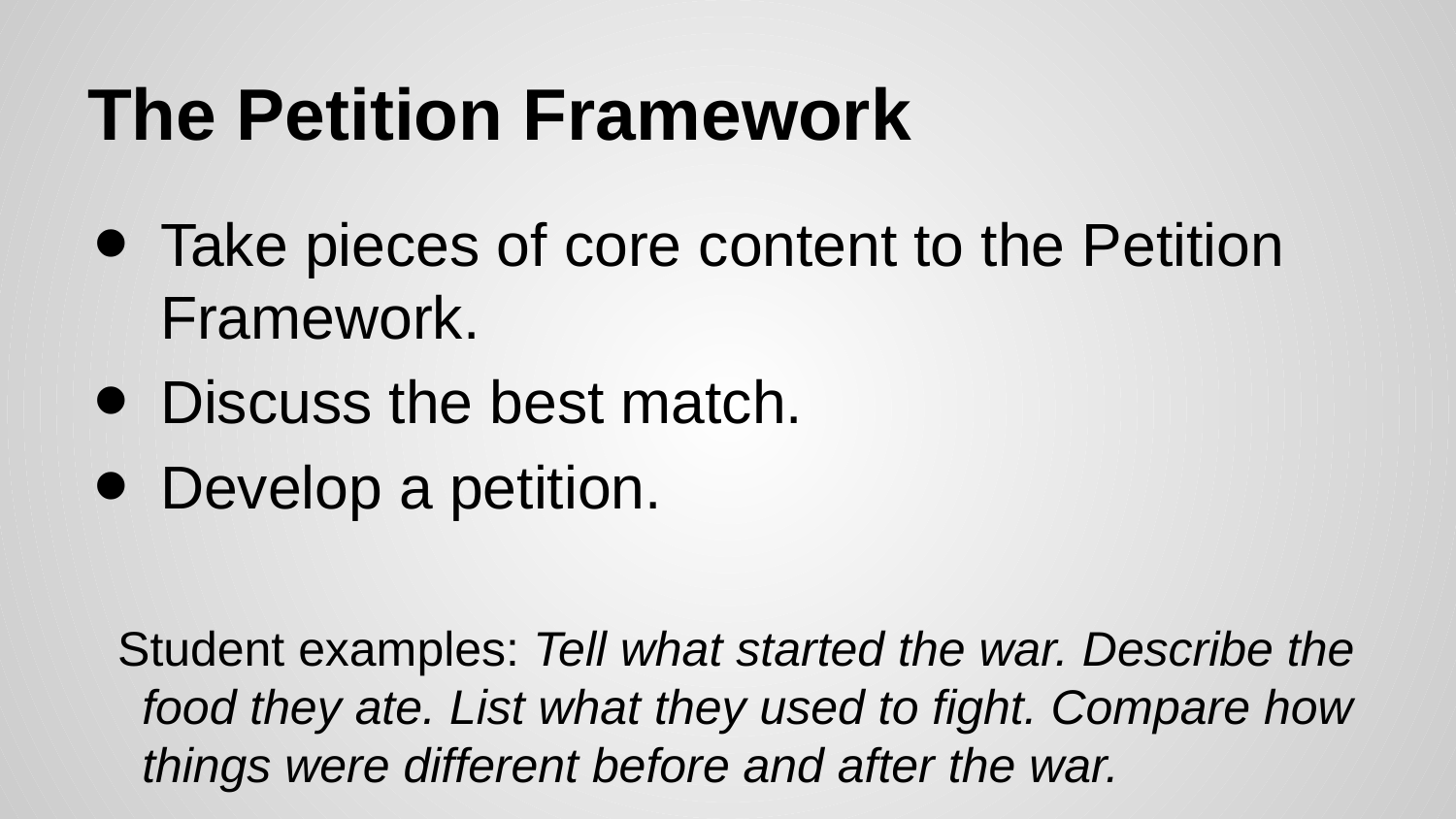

# The Petition Framework
Take pieces of core content to the Petition Framework.
Discuss the best match.
Develop a petition.

Student examples: Tell what started the war. Describe the food they ate. List what they used to fight. Compare how things were different before and after the war.